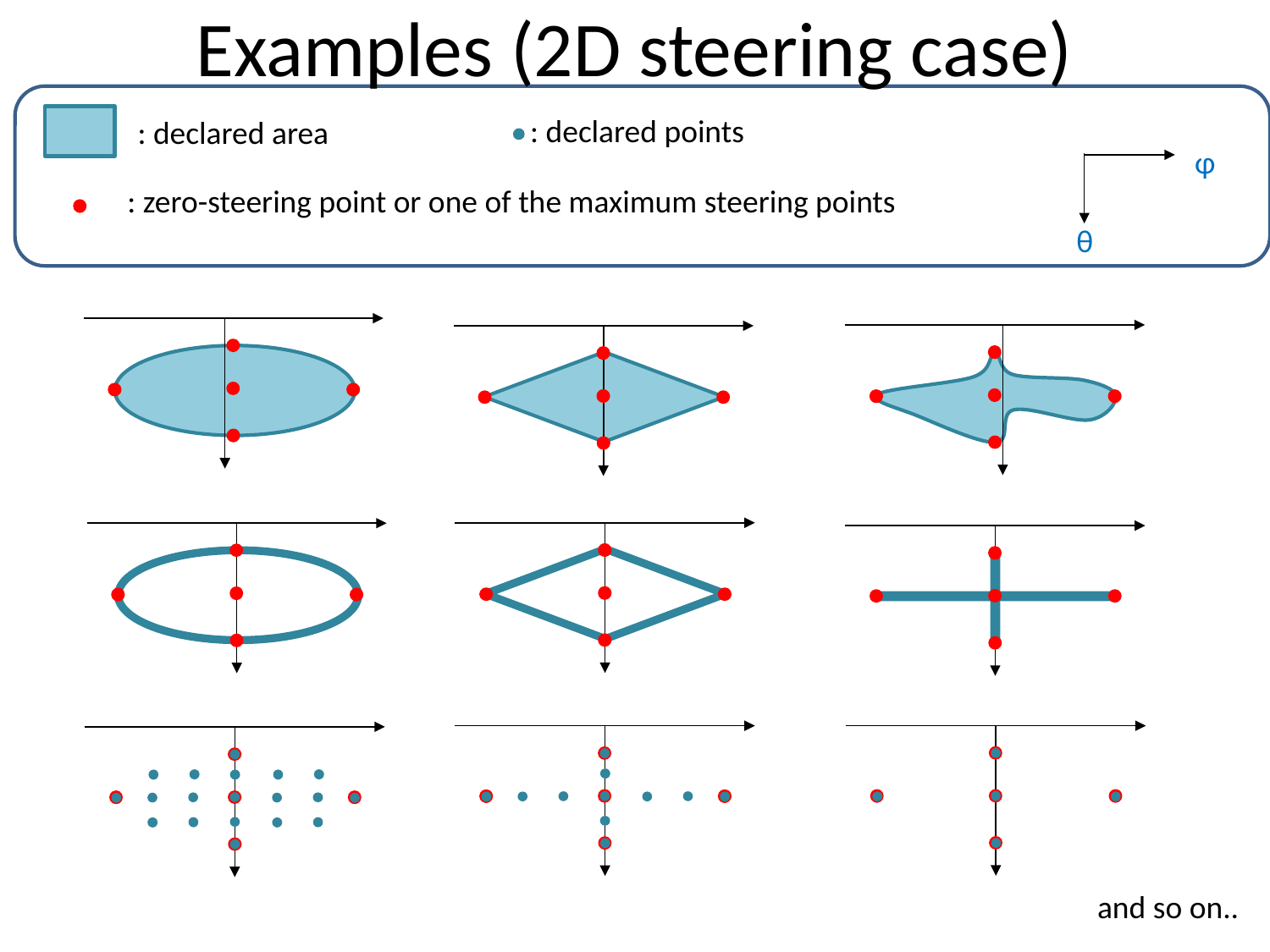

# Examples (2D steering case)

: declared points

: declared area

φ
: zero-steering point or one of the maximum steering points

θ

and so on..